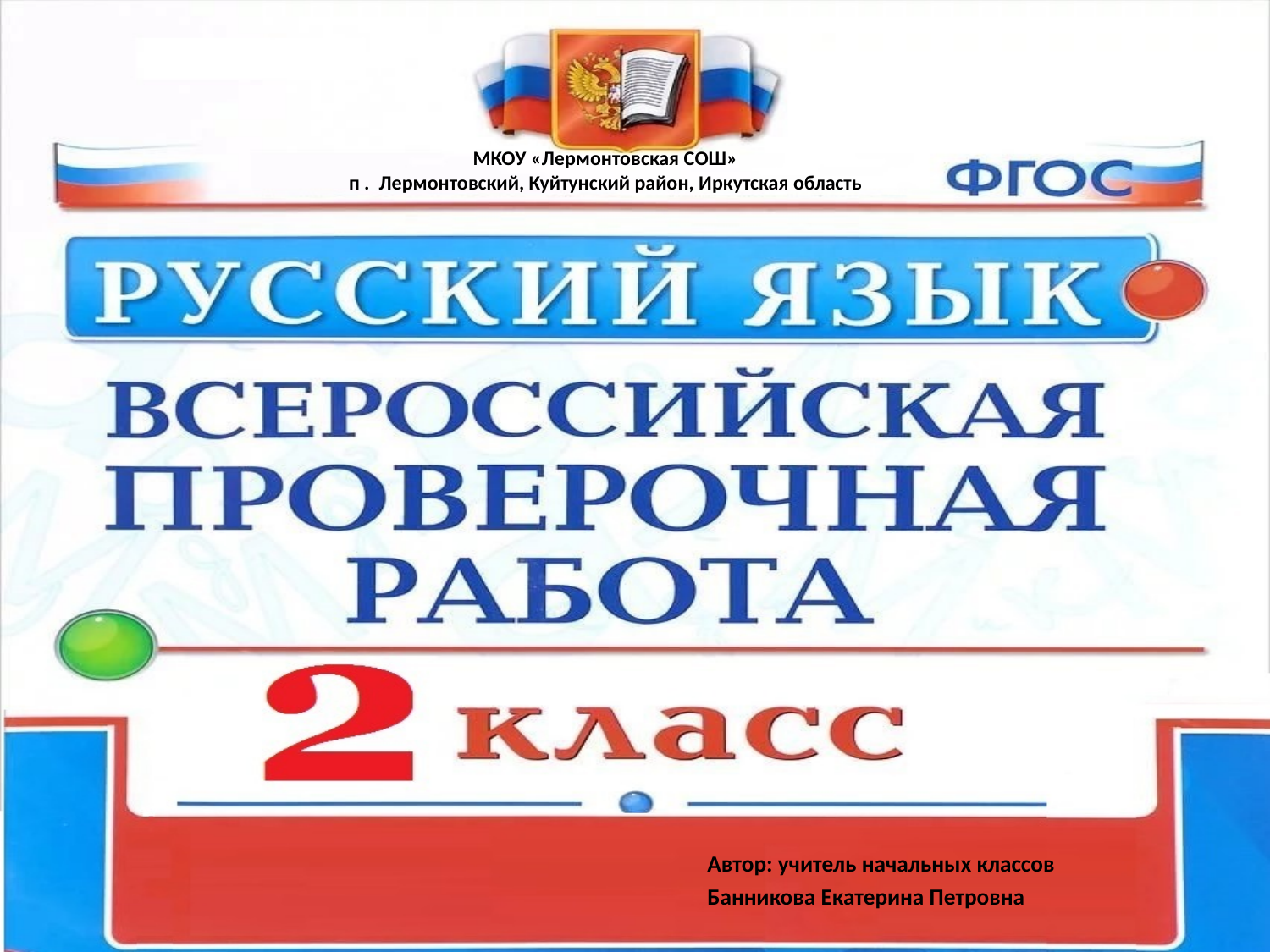

# МКОУ «Лермонтовская СОШ» п .  Лермонтовский, Куйтунский район, Иркутская область
Автор: учитель начальных классов
Банникова Екатерина Петровна